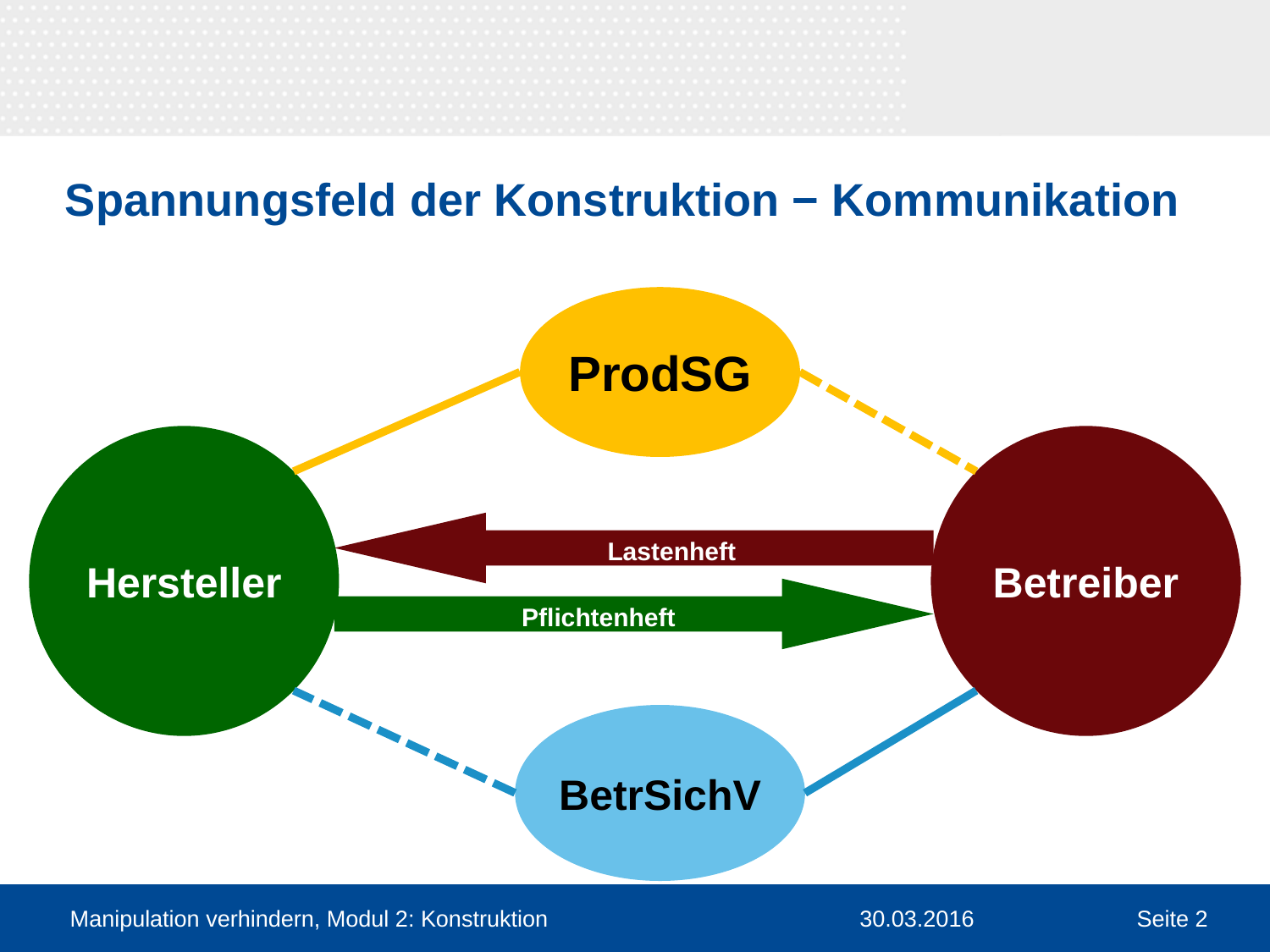

# Spannungsfeld der Konstruktion − Kommunikation

ProdSG
Hersteller
Betreiber
Lastenheft
Pflichtenheft
BetrSichV
Manipulation verhindern, Modul 2: Konstruktion
30.03.2016
Seite 2